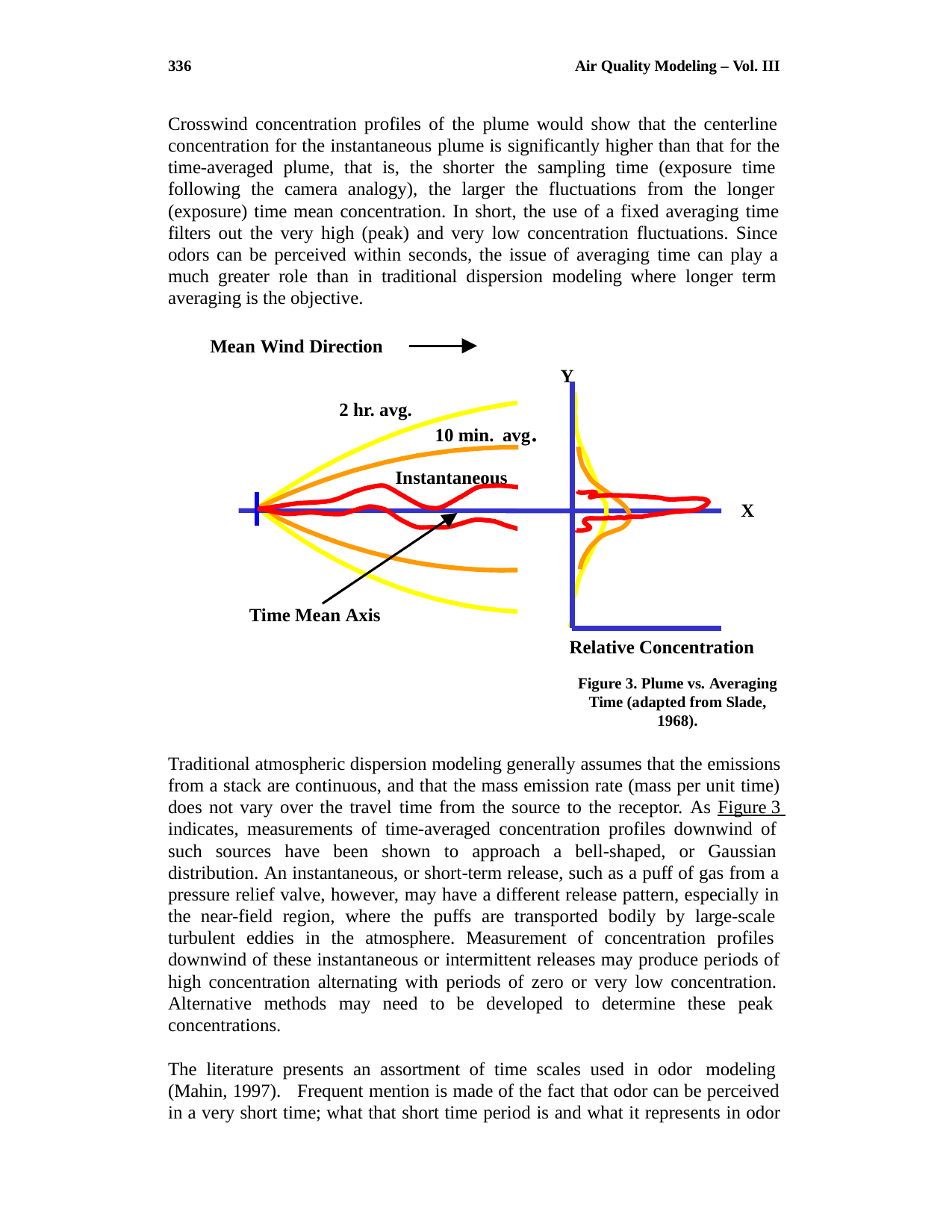

336
Air Quality Modeling – Vol. III
Crosswind concentration profiles of the plume would show that the centerline  concentration for the instantaneous plume is significantly higher than that for the  time-averaged plume, that is, the shorter the sampling time (exposure time  following the camera analogy), the larger the fluctuations from the longer  (exposure) time mean concentration. In short, the use of a fixed averaging time  filters out the very high (peak) and very low concentration fluctuations. Since  odors can be perceived within seconds, the issue of averaging time can play a  much greater role than in traditional dispersion modeling where longer term  averaging is the objective.

Mean Wind Direction
Y

2 hr. avg.
10 min. avg.
Instantaneous
X
Time Mean Axis
Relative Concentration
Figure 3. Plume vs. Averaging Time (adapted from Slade, 1968).

Traditional atmospheric dispersion modeling generally assumes that the emissions  from a stack are continuous, and that the mass emission rate (mass per unit time)  does not vary over the travel time from the source to the receptor. As Figure 3  indicates, measurements of time-averaged concentration profiles downwind of  such sources have been shown to approach a bell-shaped, or Gaussian  distribution. An instantaneous, or short-term release, such as a puff of gas from a  pressure relief valve, however, may have a different release pattern, especially in  the near-field region, where the puffs are transported bodily by large-scale  turbulent eddies in the atmosphere. Measurement of concentration profiles  downwind of these instantaneous or intermittent releases may produce periods of  high concentration alternating with periods of zero or very low concentration.  Alternative methods may need to be developed to determine these peak  concentrations.

The literature presents an assortment of time scales used in odor modeling  (Mahin, 1997).   Frequent mention is made of the fact that odor can be perceived  in a very short time; what that short time period is and what it represents in odor